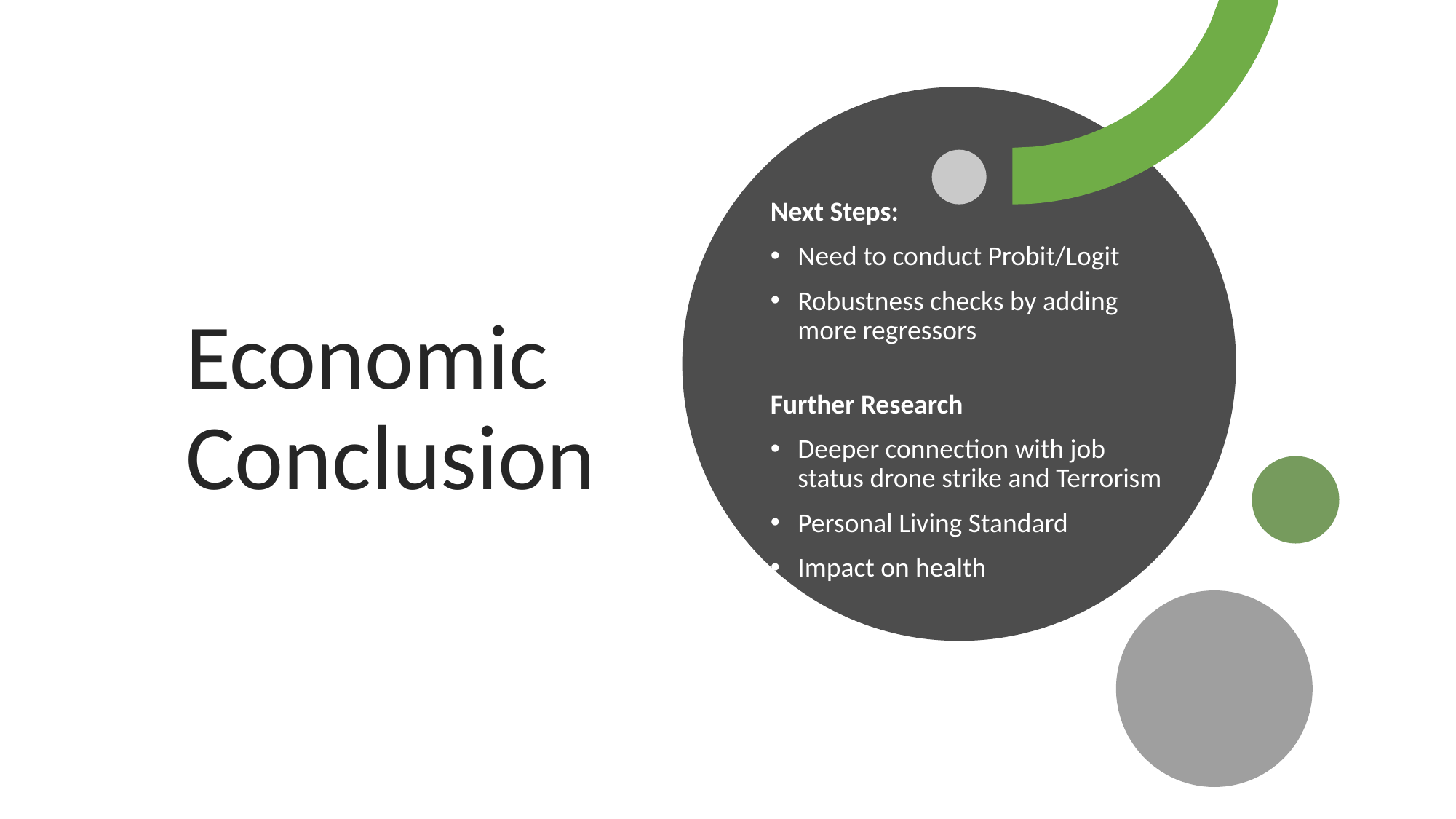

# Economic Conclusion

Next Steps:
Need to conduct Probit/Logit
Robustness checks by adding more regressors
Further Research
Deeper connection with job status drone strike and Terrorism
Personal Living Standard
Impact on health